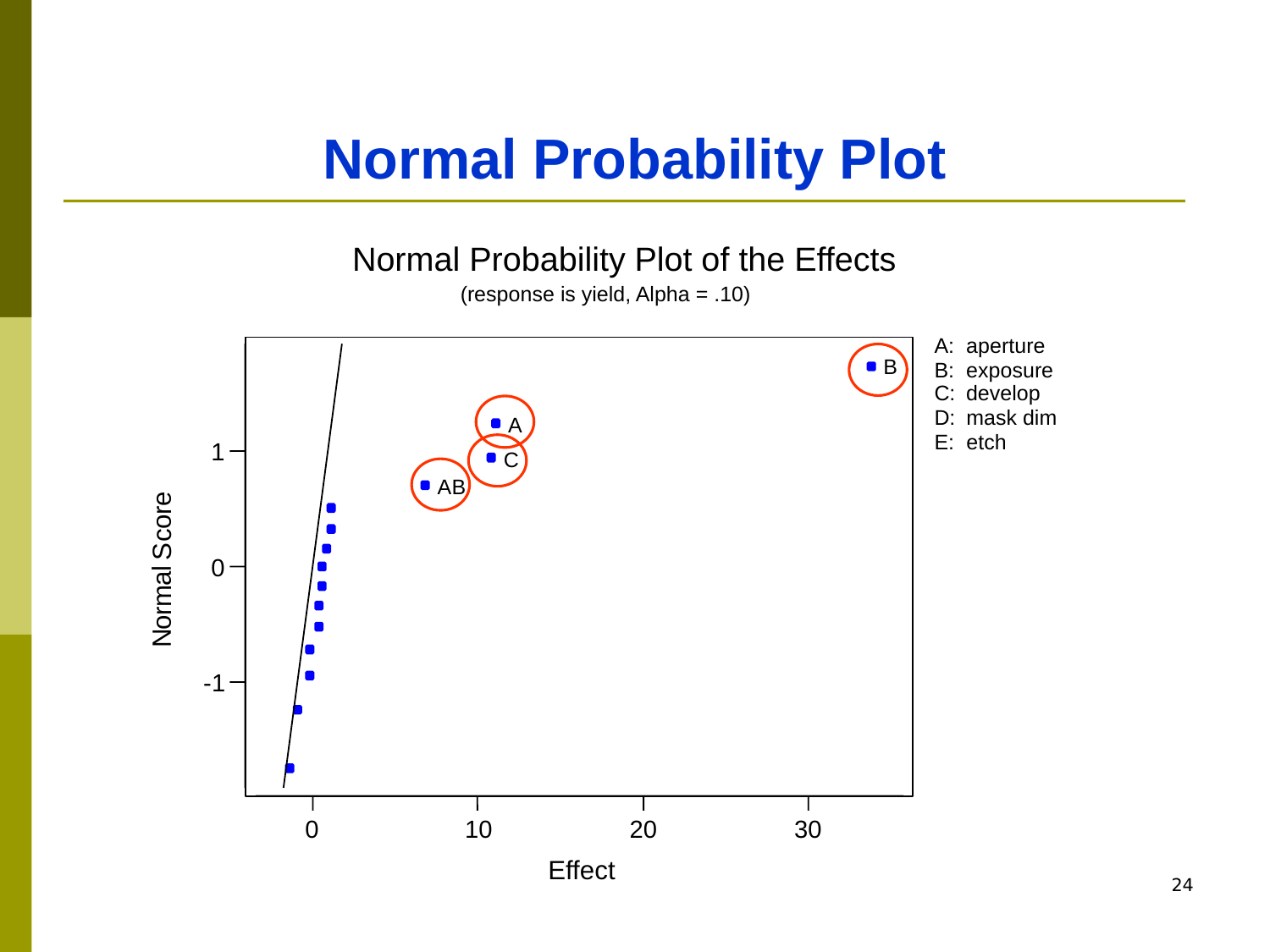

# Normal Probability Plot

Normal Probability Plot of the Effects
(response is yield, Alpha = .10)
A:
aperture

B
B:
exposure

C:
develop
D:
mask dim
A

E:
etch
1
C

AB

e
r

o
c

S

0
l

a

m

r

o

N

-1

0
10
20
30
Effect

24